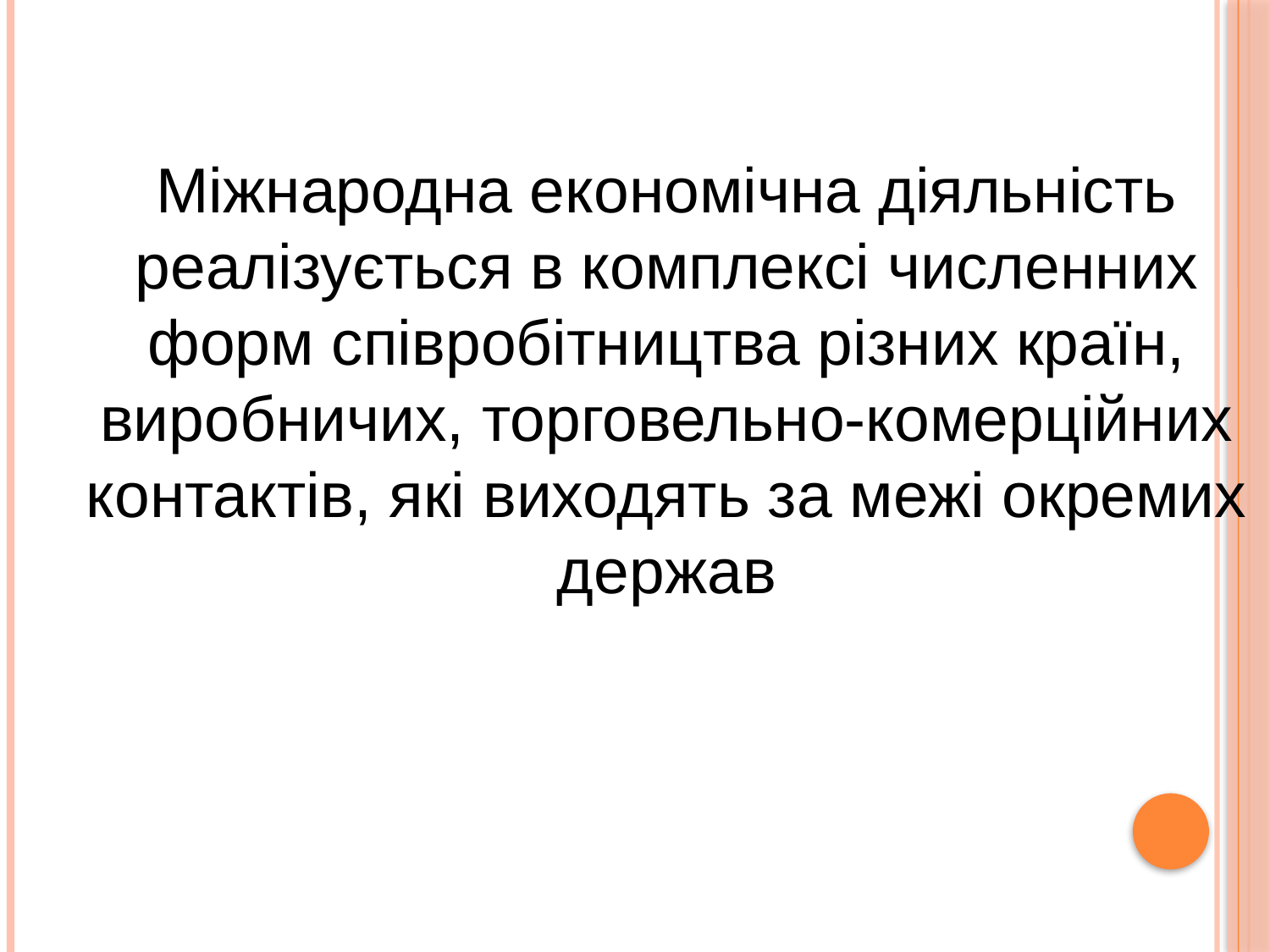

Міжнародна економічна діяльність реалізується в комплексі численних форм співробітництва різних країн, виробничих, торговельно-комерційних контактів, які виходять за межі окремих держав